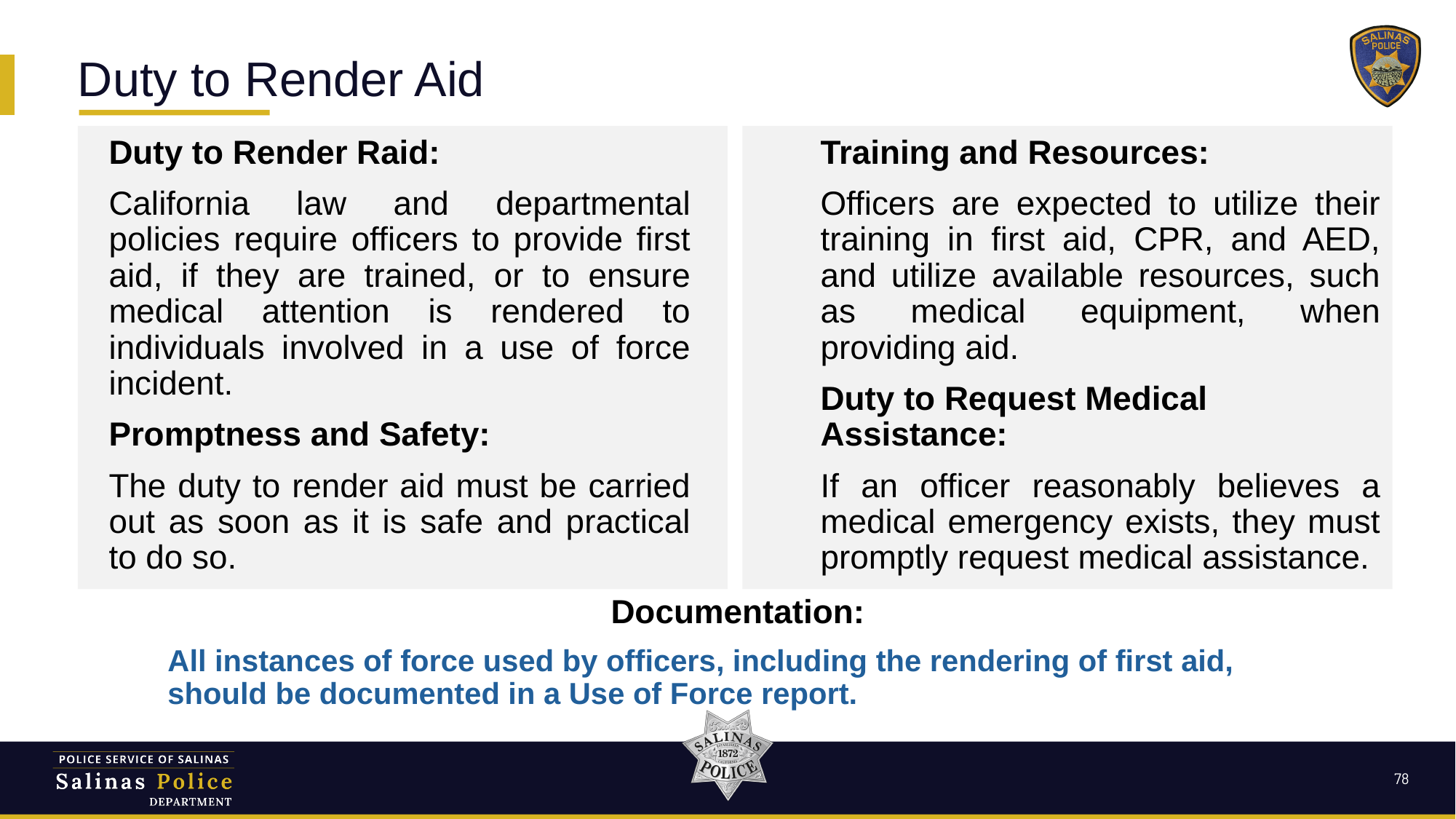

Duty to Render Aid

Duty to Render Raid:
California law and departmental policies require officers to provide first aid, if they are trained, or to ensure medical attention is rendered to individuals involved in a use of force incident.
Promptness and Safety:
The duty to render aid must be carried out as soon as it is safe and practical to do so.
Training and Resources:
Officers are expected to utilize their training in first aid, CPR, and AED, and utilize available resources, such as medical equipment, when providing aid.
Duty to Request Medical Assistance:
If an officer reasonably believes a medical emergency exists, they must promptly request medical assistance.
Documentation:
All instances of force used by officers, including the rendering of first aid, should be documented in a Use of Force report.